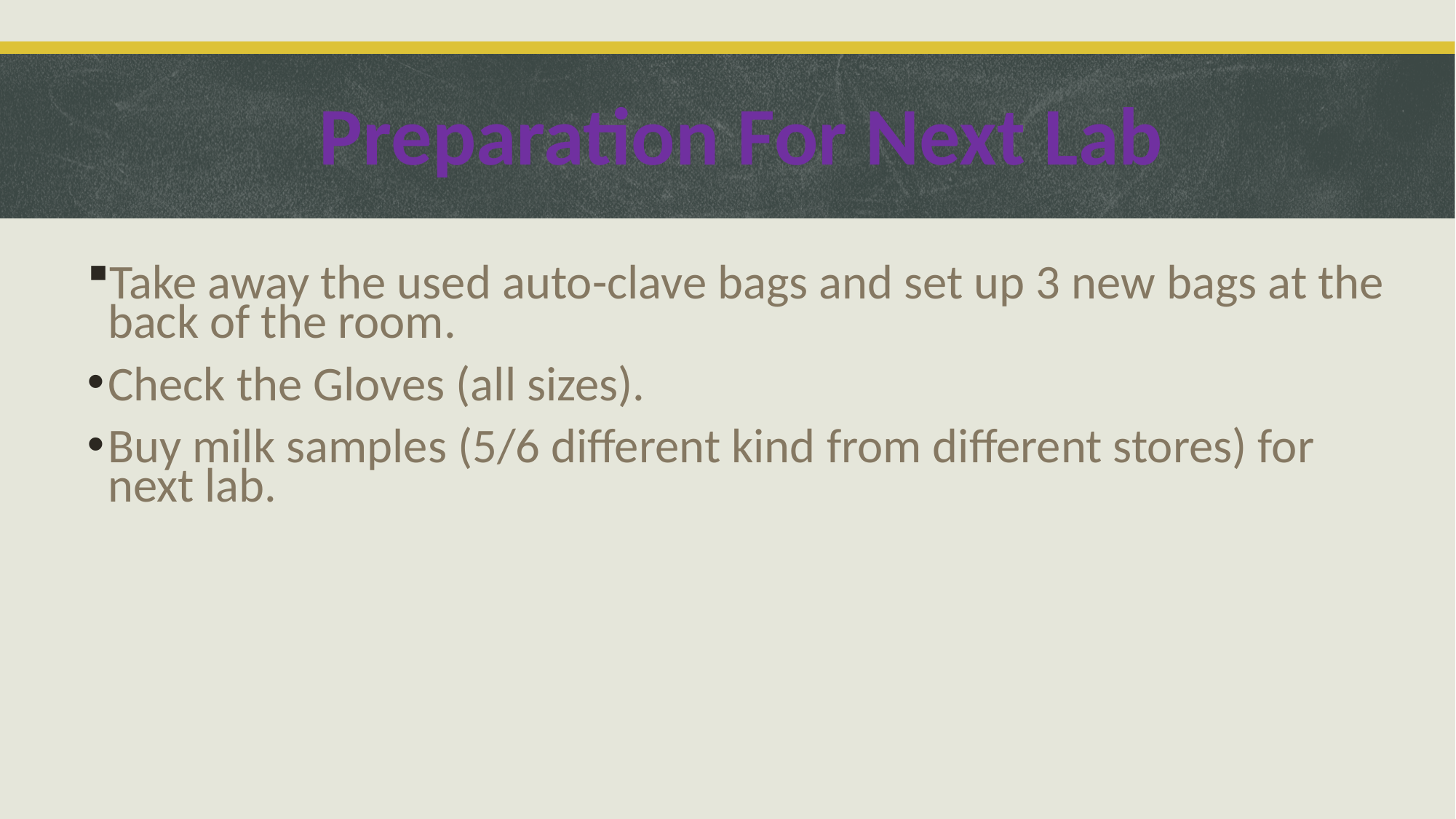

Preparation For Next Lab
Take away the used auto-clave bags and set up 3 new bags at the back of the room.
Check the Gloves (all sizes).
Buy milk samples (5/6 different kind from different stores) for next lab.